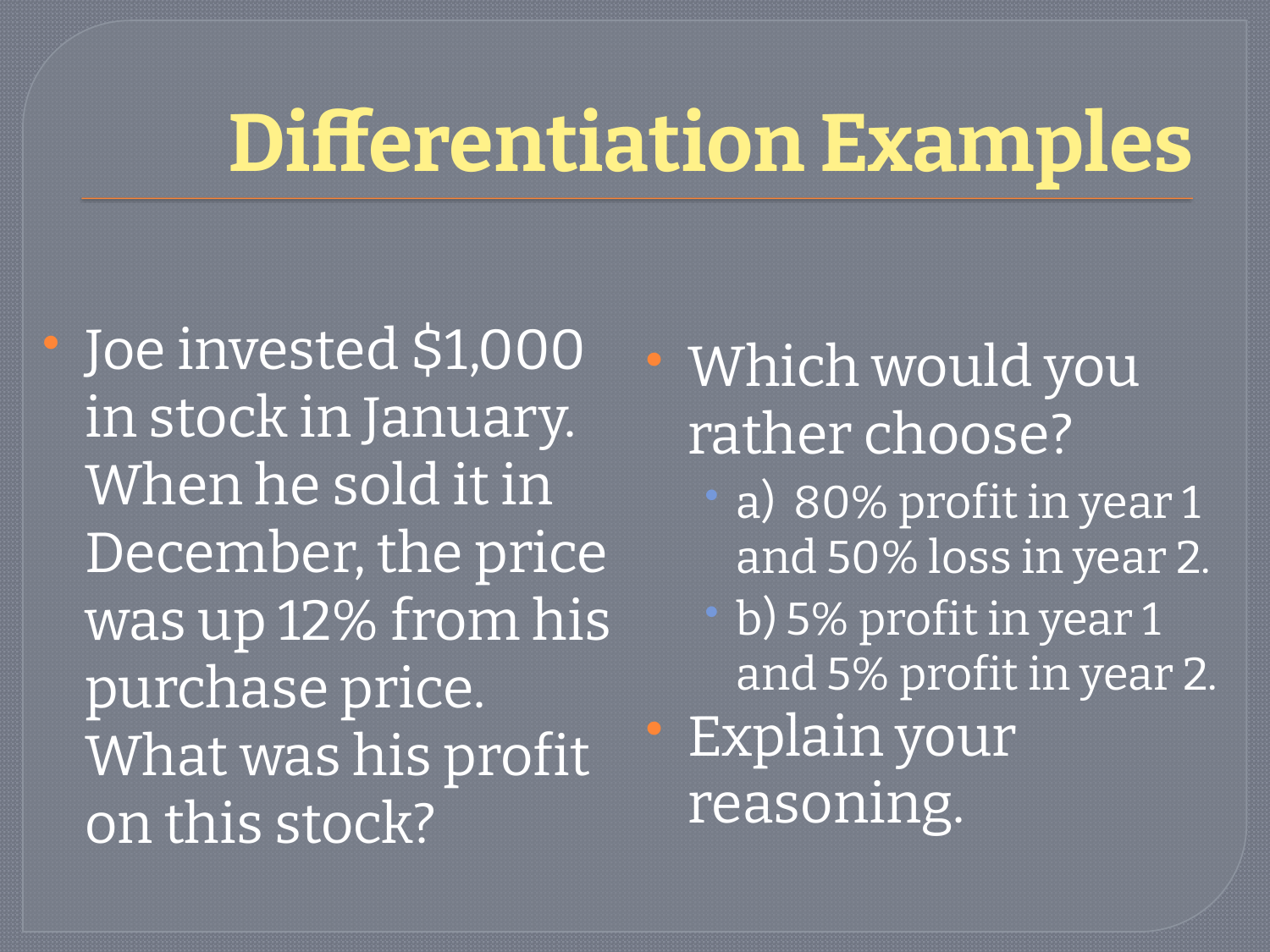

# Differentiation Examples
Joe invested $1,000 in stock in January.  When he sold it in December, the price was up 12% from his purchase price.  What was his profit on this stock?
Which would you rather choose?
a)  80% profit in year 1 and 50% loss in year 2.
b) 5% profit in year 1 and 5% profit in year 2.
Explain your reasoning.